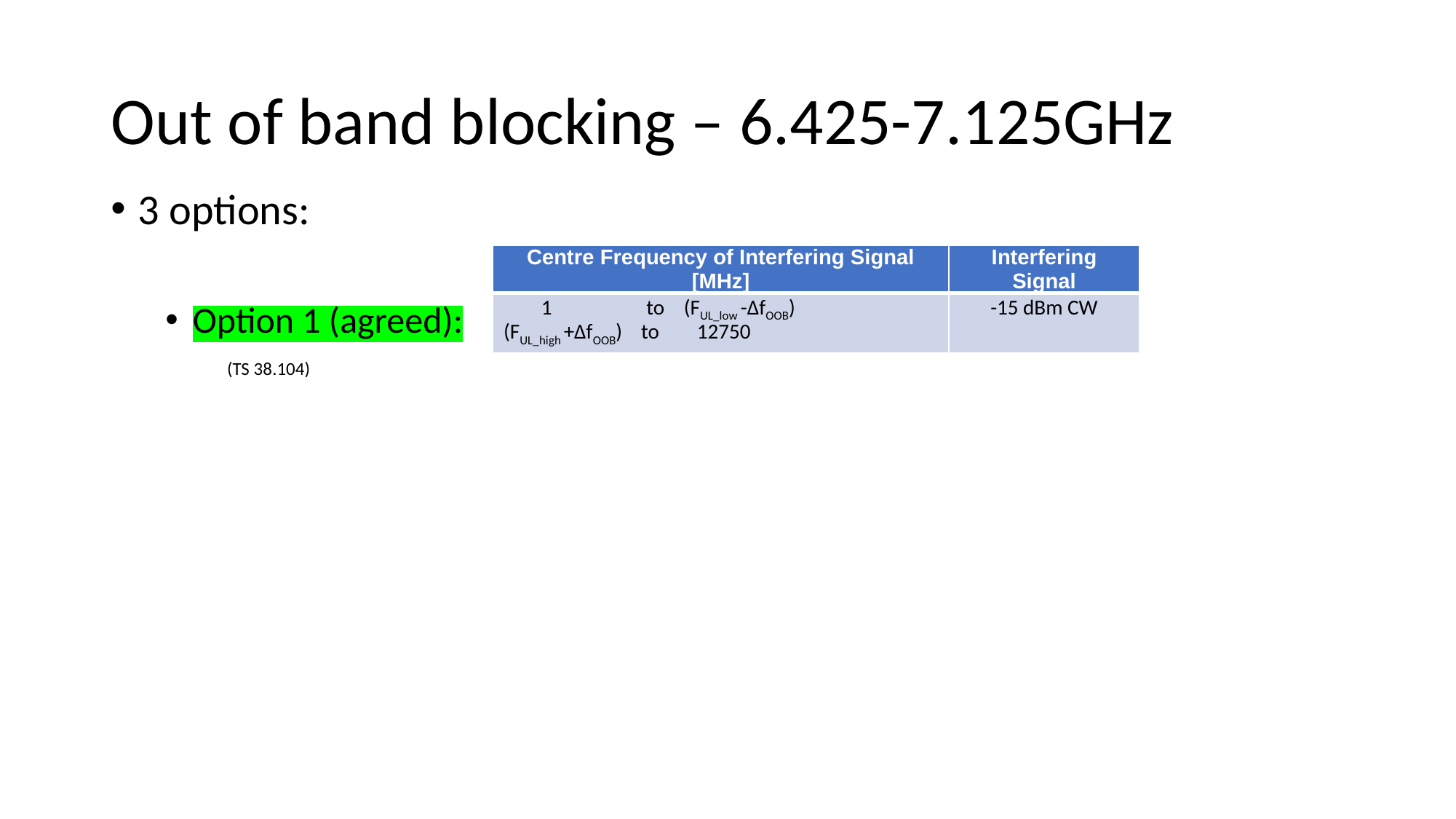

# Out of band blocking – 6.425-7.125GHz
3 options:

Option 1 (agreed):
 (TS 38.104)

| Centre Frequency of Interfering Signal [MHz] | Interfering Signal |
| --- | --- |
| 1 to (FUL\_low -ΔfOOB) (FUL\_high +ΔfOOB) to 12750 | -15 dBm CW |